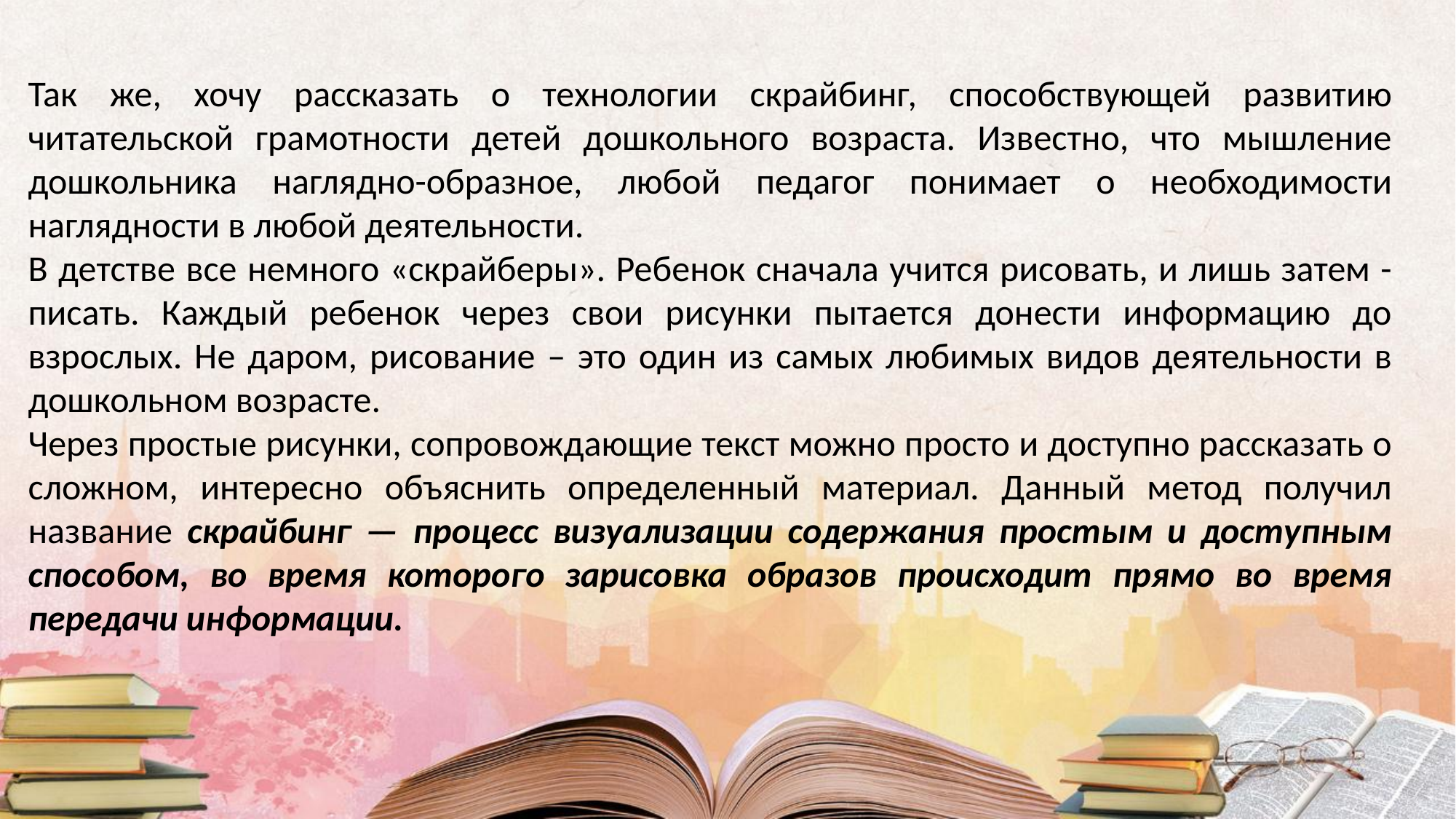

Так же, хочу рассказать о технологии скрайбинг, способствующей развитию читательской грамотности детей дошкольного возраста. Известно, что мышление дошкольника наглядно-образное, любой педагог понимает о необходимости наглядности в любой деятельности.
В детстве все немного «скрайберы». Ребенок сначала учится рисовать, и лишь затем - писать. Каждый ребенок через свои рисунки пытается донести информацию до взрослых. Не даром, рисование – это один из самых любимых видов деятельности в дошкольном возрасте.
Через простые рисунки, сопровождающие текст можно просто и доступно рассказать о сложном, интересно объяснить определенный материал. Данный метод получил название скрайбинг — процесс визуализации содержания простым и доступным способом, во время которого зарисовка образов происходит прямо во время передачи информации.